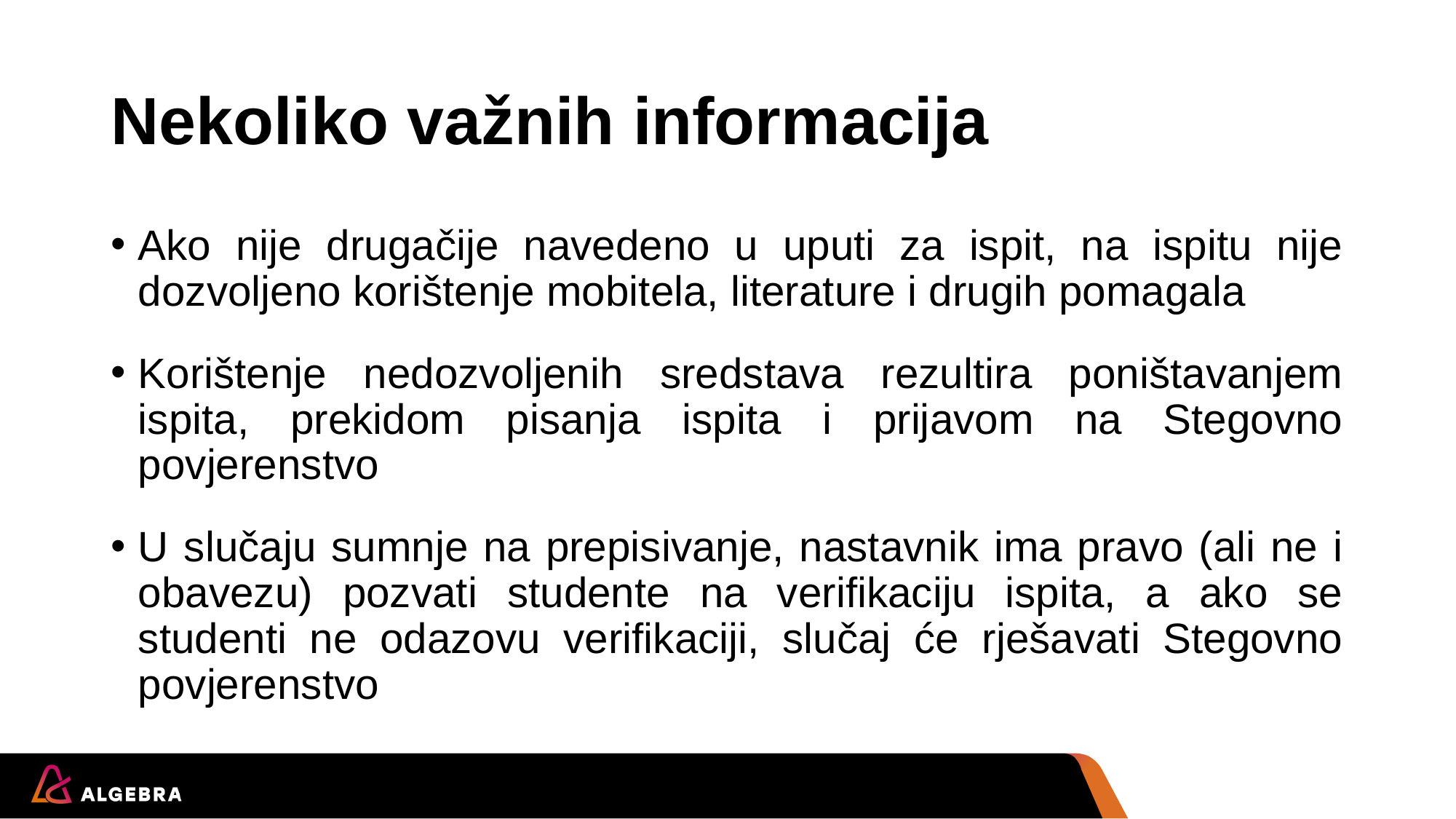

# Nekoliko važnih informacija
Ako nije drugačije navedeno u uputi za ispit, na ispitu nije dozvoljeno korištenje mobitela, literature i drugih pomagala
Korištenje nedozvoljenih sredstava rezultira poništavanjem ispita, prekidom pisanja ispita i prijavom na Stegovno povjerenstvo
U slučaju sumnje na prepisivanje, nastavnik ima pravo (ali ne i obavezu) pozvati studente na verifikaciju ispita, a ako se studenti ne odazovu verifikaciji, slučaj će rješavati Stegovno povjerenstvo